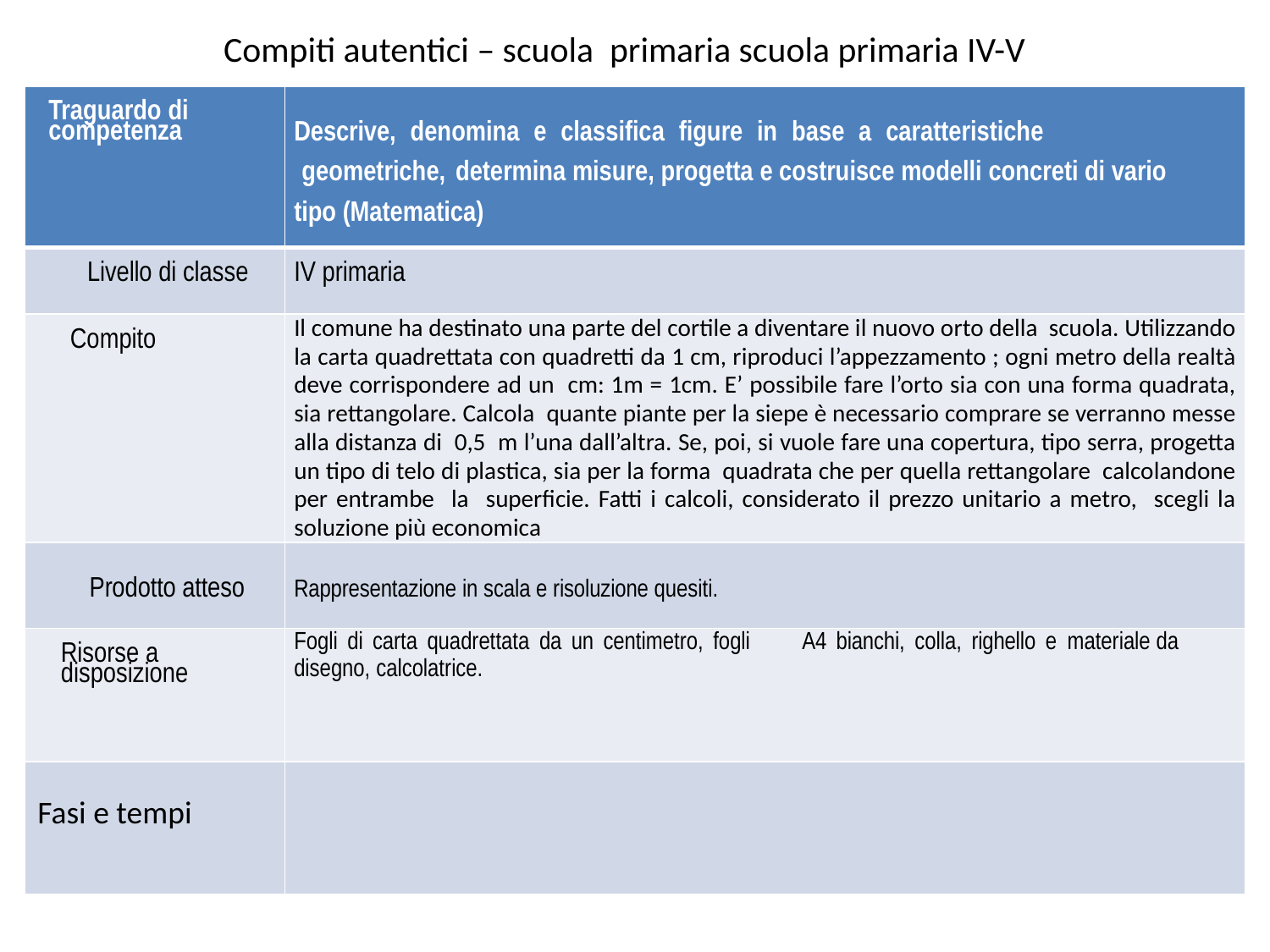

# Compiti autentici – scuola  primaria scuola primaria IV-V
| Traguardo di competenza | Descrive, denomina e classifica figure in base a caratteristiche geometriche, determina misure, progetta e costruisce modelli concreti di vario tipo (Matematica) |
| --- | --- |
| Livello di classe | IV primaria |
| Compito | Il comune ha destinato una parte del cortile a diventare il nuovo orto della scuola. Utilizzando la carta quadrettata con quadretti da 1 cm, riproduci l’appezzamento ; ogni metro della realtà deve corrispondere ad un cm: 1m = 1cm. E’ possibile fare l’orto sia con una forma quadrata, sia rettangolare. Calcola quante piante per la siepe è necessario comprare se verranno messe alla distanza di 0,5 m l’una dall’altra. Se, poi, si vuole fare una copertura, tipo serra, progetta un tipo di telo di plastica, sia per la forma quadrata che per quella rettangolare calcolandone per entrambe la superficie. Fatti i calcoli, considerato il prezzo unitario a metro, scegli la soluzione più economica |
| Prodotto atteso | Rappresentazione in scala e risoluzione quesiti. |
| Risorse a disposizione | Fogli di carta quadrettata da un centimetro, fogli A4 bianchi, colla, righello e materiale da disegno, calcolatrice. |
| Fasi e tempi |  |